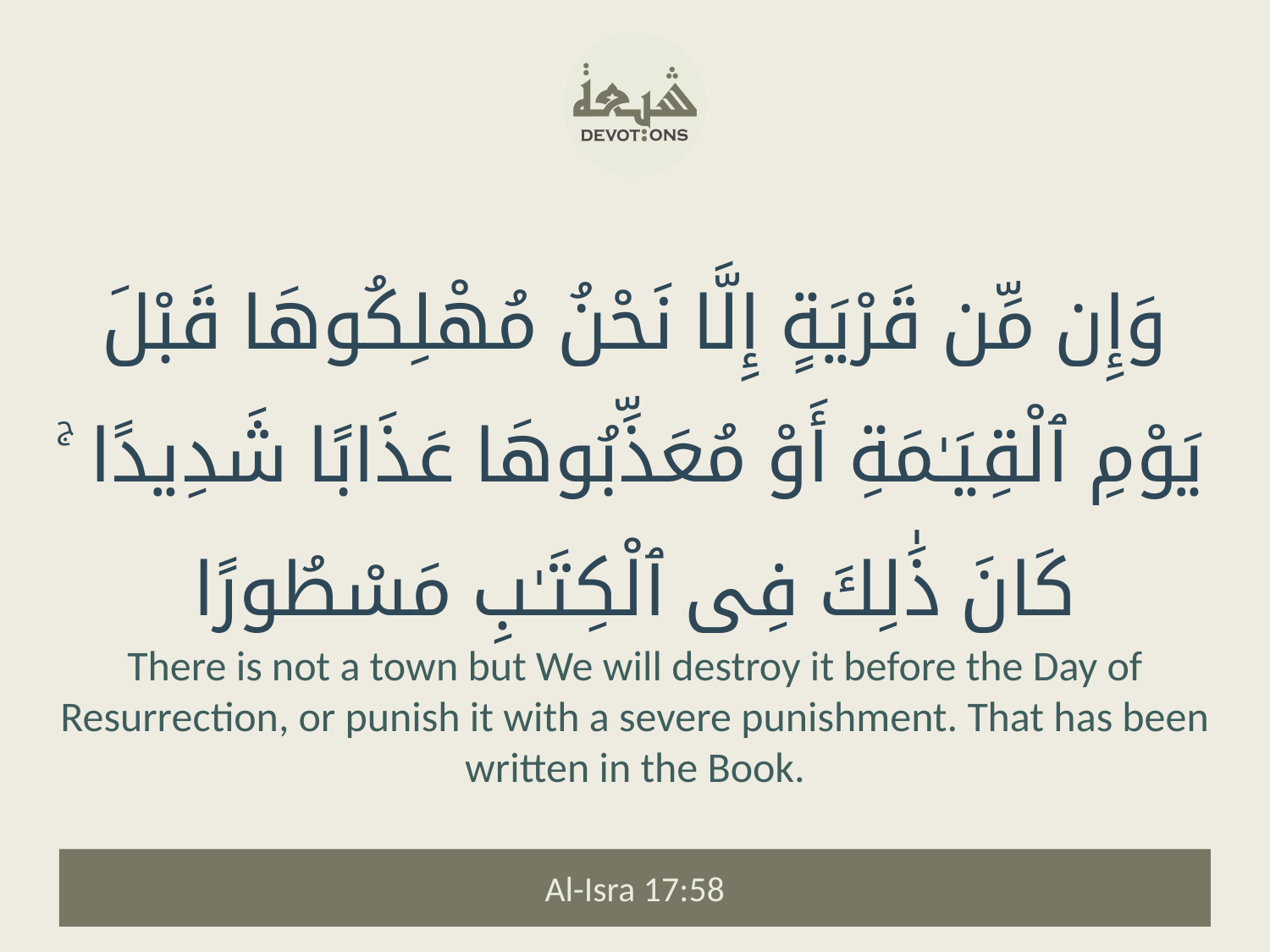

وَإِن مِّن قَرْيَةٍ إِلَّا نَحْنُ مُهْلِكُوهَا قَبْلَ يَوْمِ ٱلْقِيَـٰمَةِ أَوْ مُعَذِّبُوهَا عَذَابًا شَدِيدًا ۚ كَانَ ذَٰلِكَ فِى ٱلْكِتَـٰبِ مَسْطُورًا
There is not a town but We will destroy it before the Day of Resurrection, or punish it with a severe punishment. That has been written in the Book.
Al-Isra 17:58